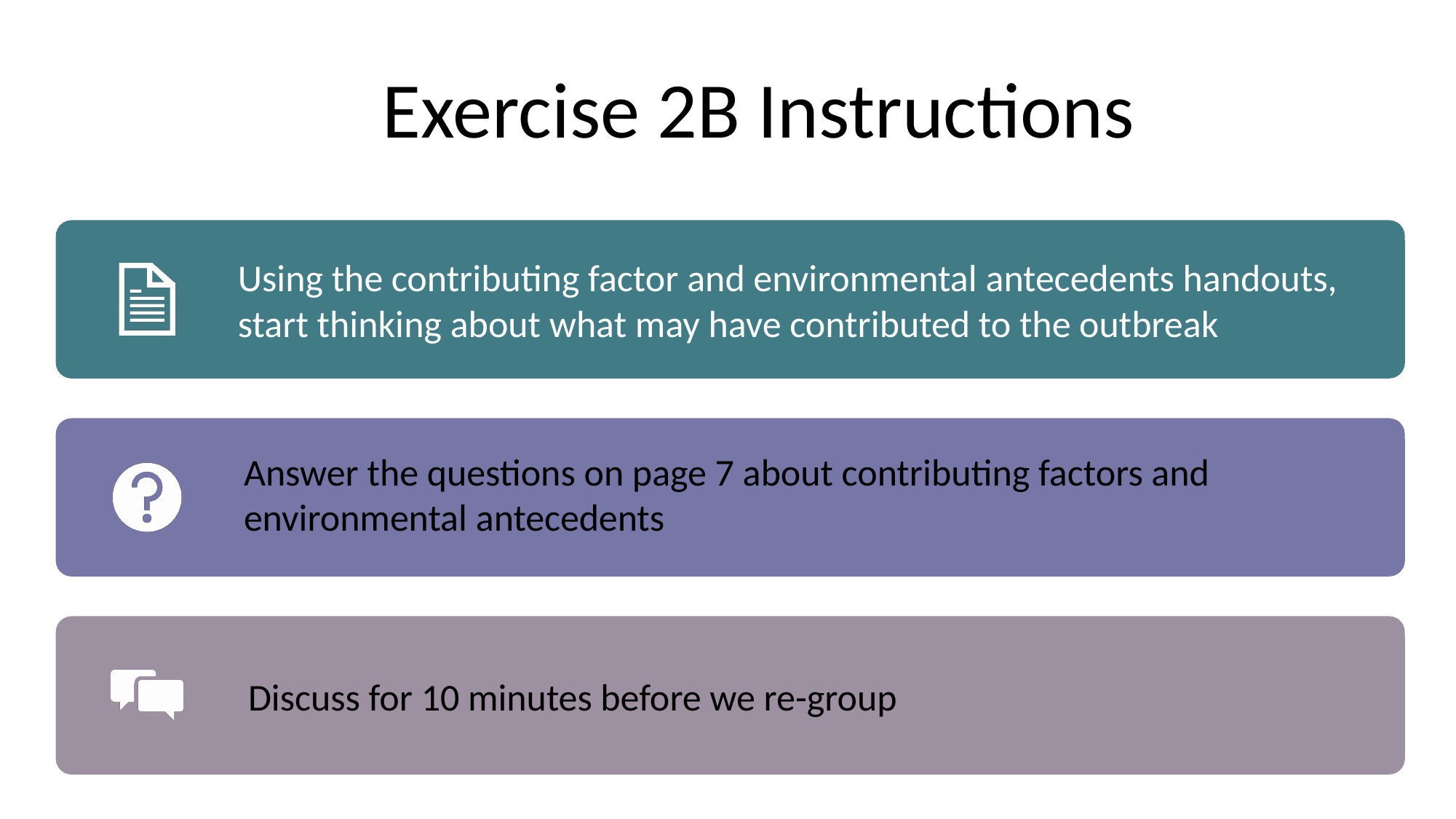

# Exercise 2B Instructions

Answer the questions on page 7 about contributing factors and environmental antecedents
Discuss for 10 minutes before we re-group
Using the contributing factor and environmental antecedents handouts, start thinking about what may have contributed to the outbreak